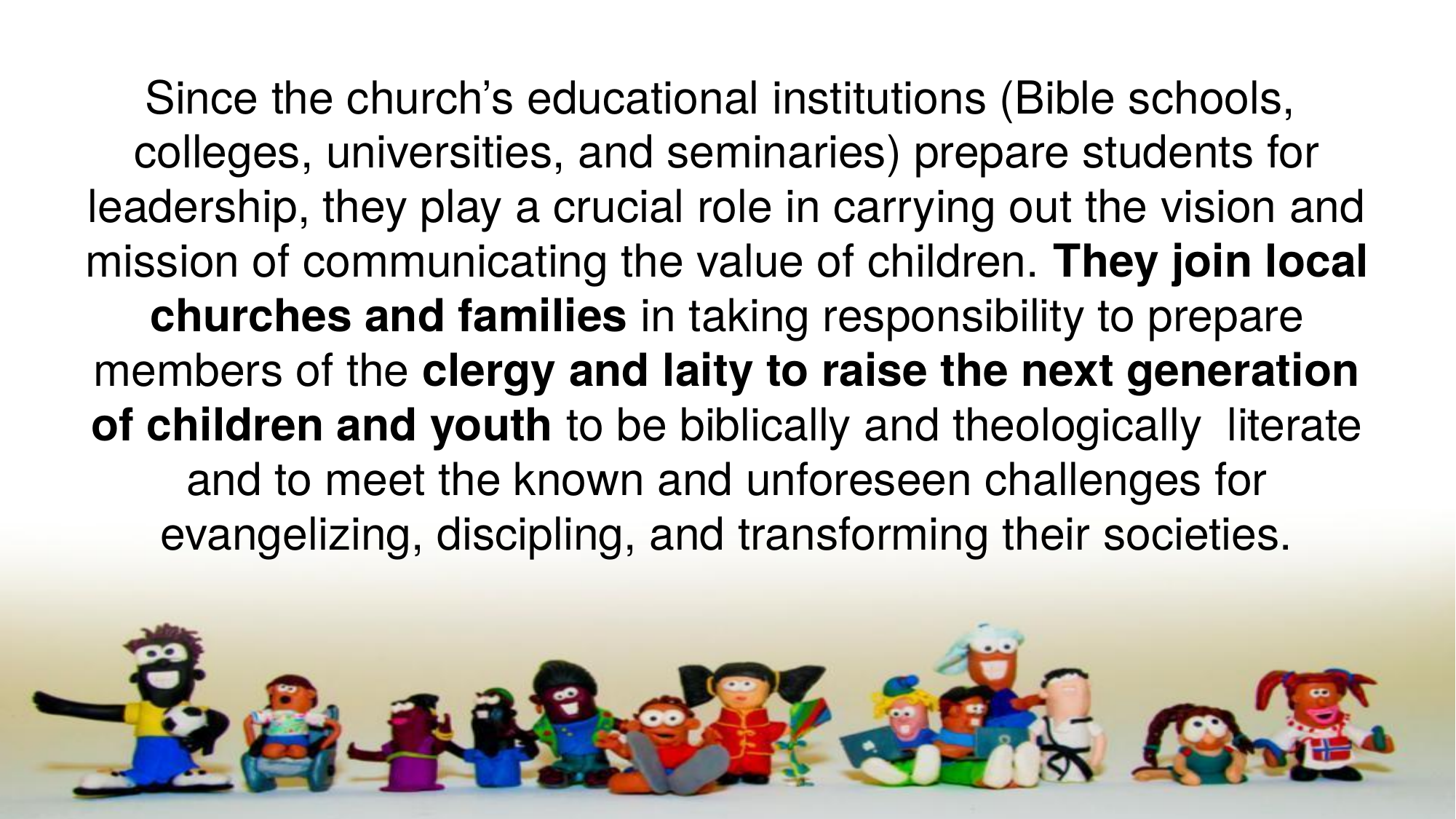

Since the church’s educational institutions (Bible schools,  colleges, universities, and seminaries) prepare students for leadership, they play a crucial role in carrying out the vision and mission of communicating the value of children. They join local churches and families in taking responsibility to prepare members of the clergy and laity to raise the next generation of children and youth to be biblically and theologically  literate and to meet the known and unforeseen challenges for evangelizing, discipling, and transforming their societies.